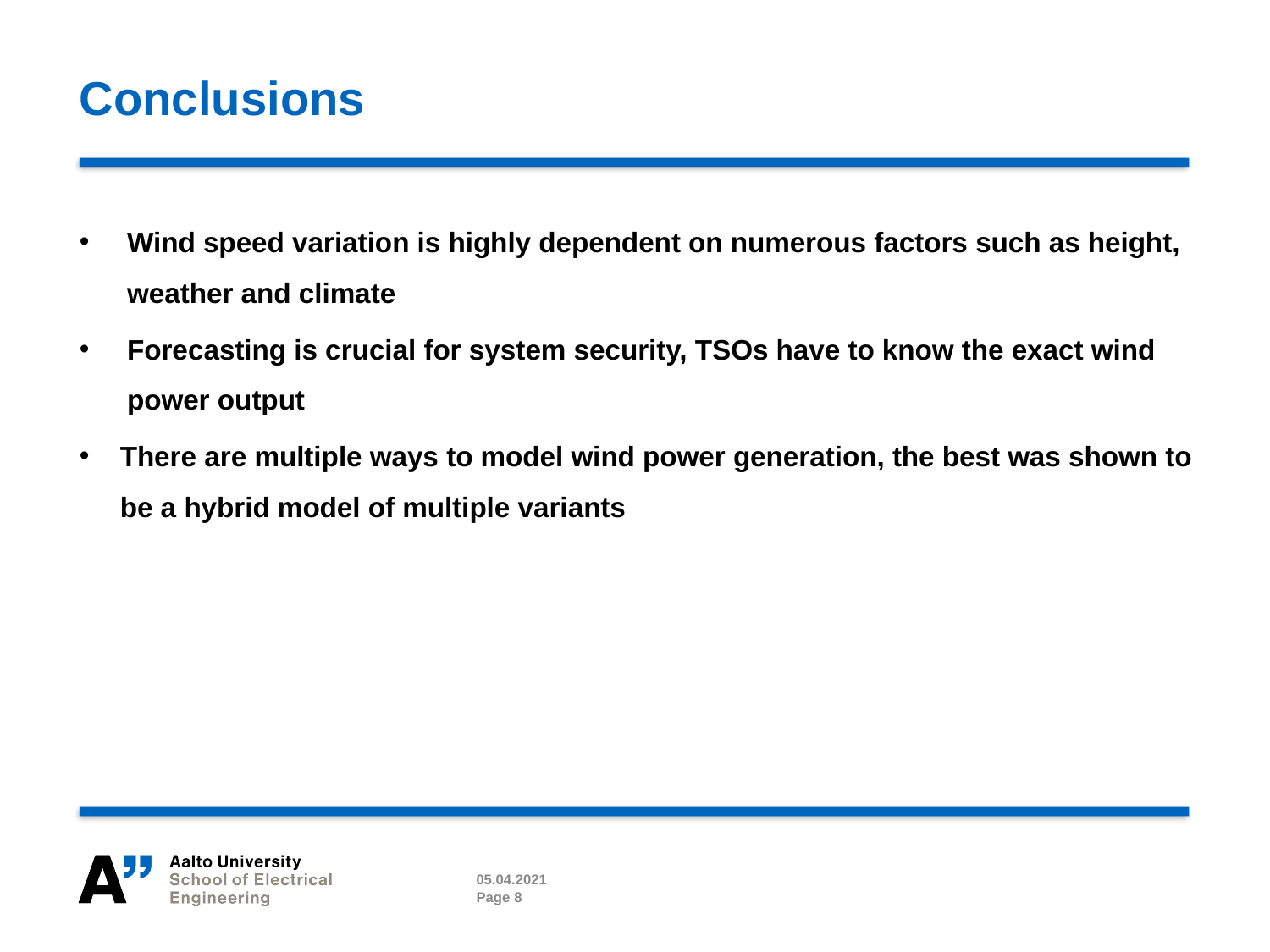

# Conclusions
Wind speed variation is highly dependent on numerous factors such as height, weather and climate
Forecasting is crucial for system security, TSOs have to know the exact wind power output
There are multiple ways to model wind power generation, the best was shown to be a hybrid model of multiple variants

05.04.2021
Page 8